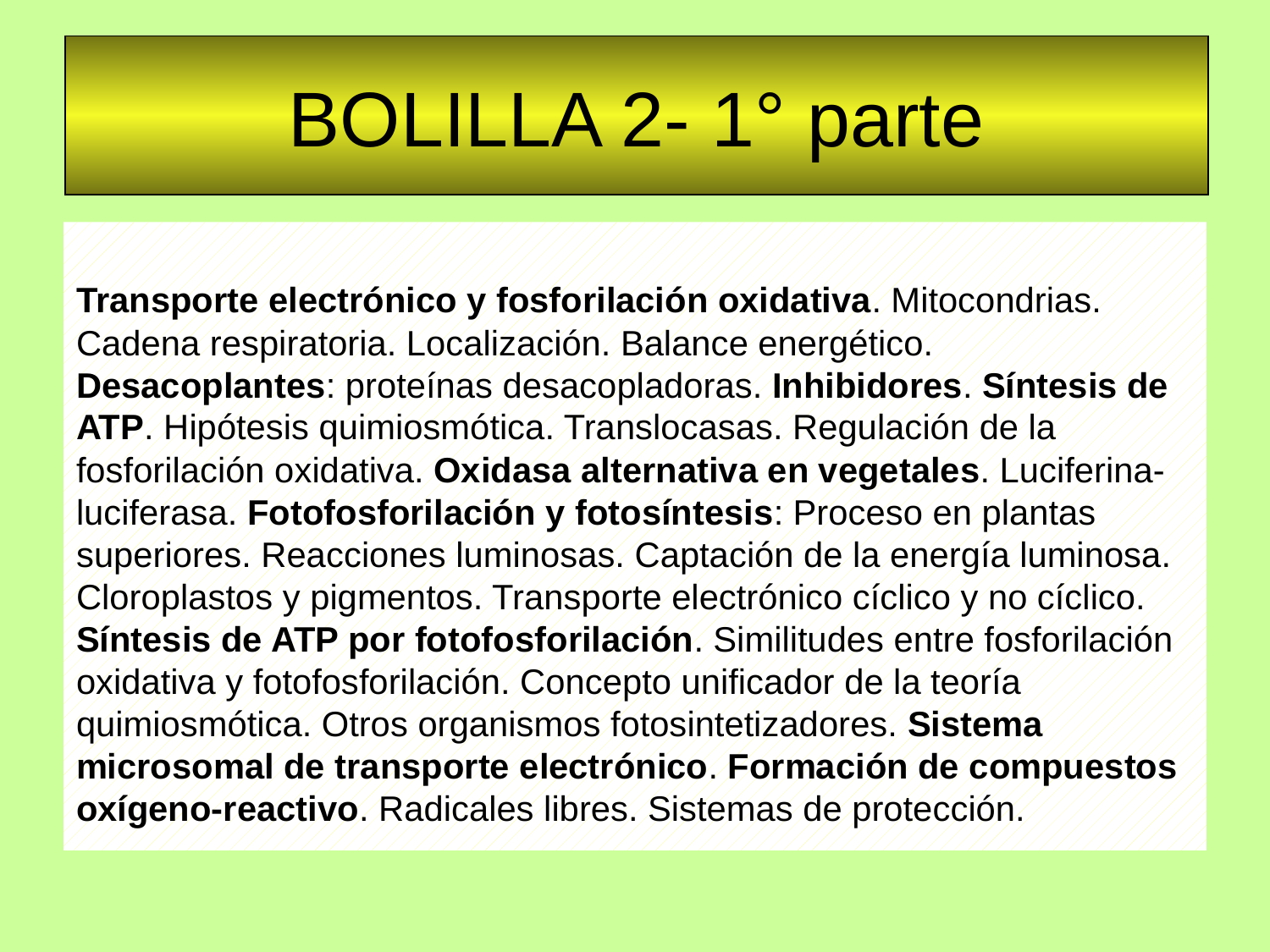

# BOLILLA 2- 1° parte

Transporte electrónico y fosforilación oxidativa. Mitocondrias. Cadena respiratoria. Localización. Balance energético. Desacoplantes: proteínas desacopladoras. Inhibidores. Síntesis de ATP. Hipótesis quimiosmótica. Translocasas. Regulación de la fosforilación oxidativa. Oxidasa alternativa en vegetales. Luciferina-luciferasa. Fotofosforilación y fotosíntesis: Proceso en plantas superiores. Reacciones luminosas. Captación de la energía luminosa. Cloroplastos y pigmentos. Transporte electrónico cíclico y no cíclico. Síntesis de ATP por fotofosforilación. Similitudes entre fosforilación oxidativa y fotofosforilación. Concepto unificador de la teoría quimiosmótica. Otros organismos fotosintetizadores. Sistema microsomal de transporte electrónico. Formación de compuestos oxígeno-reactivo. Radicales libres. Sistemas de protección.